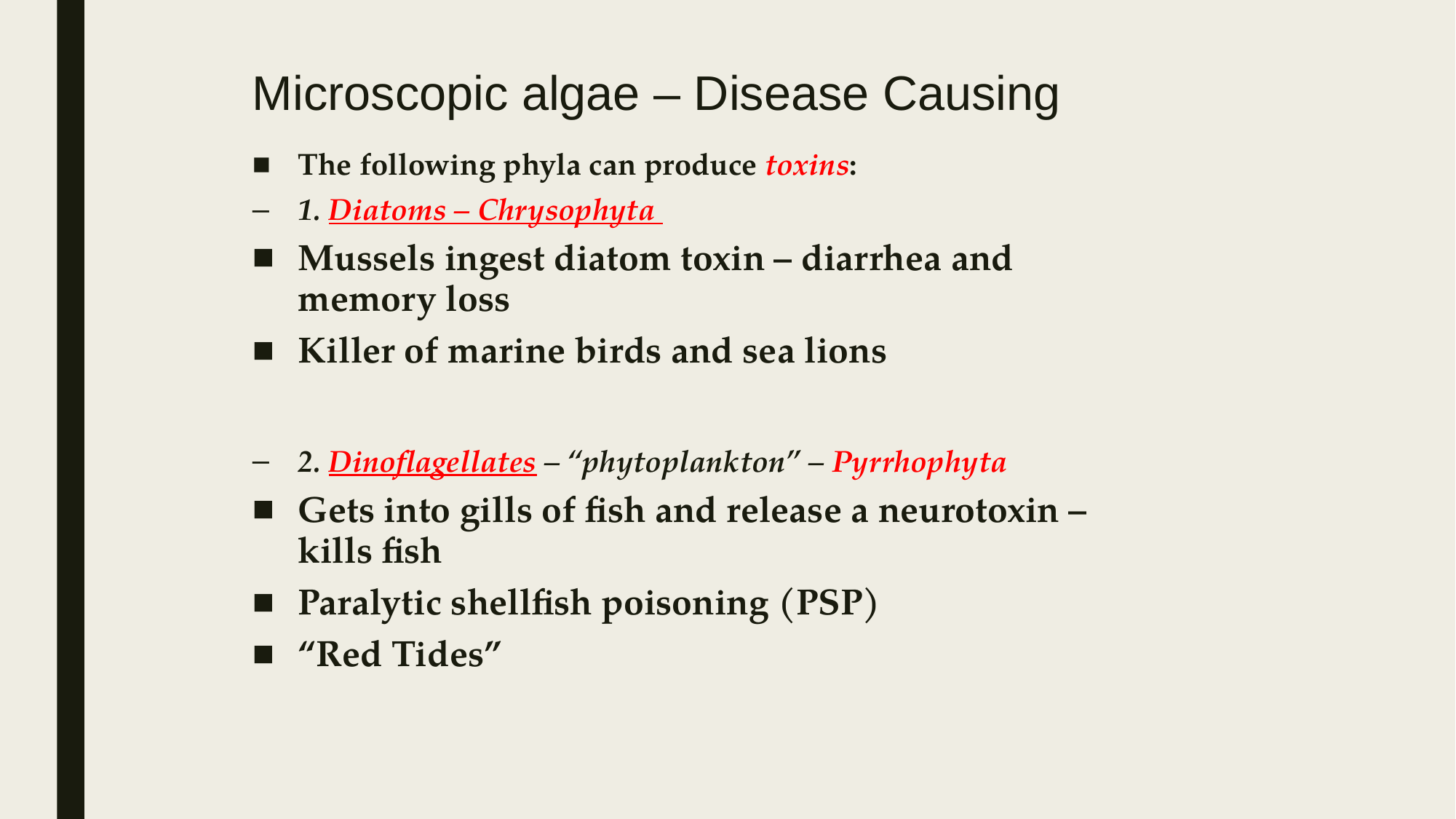

# Microscopic algae – Disease Causing
The following phyla can produce toxins:
1. Diatoms – Chrysophyta
Mussels ingest diatom toxin – diarrhea and memory loss
Killer of marine birds and sea lions

2. Dinoflagellates – “phytoplankton” – Pyrrhophyta
Gets into gills of fish and release a neurotoxin – kills fish
Paralytic shellfish poisoning (PSP)
“Red Tides”